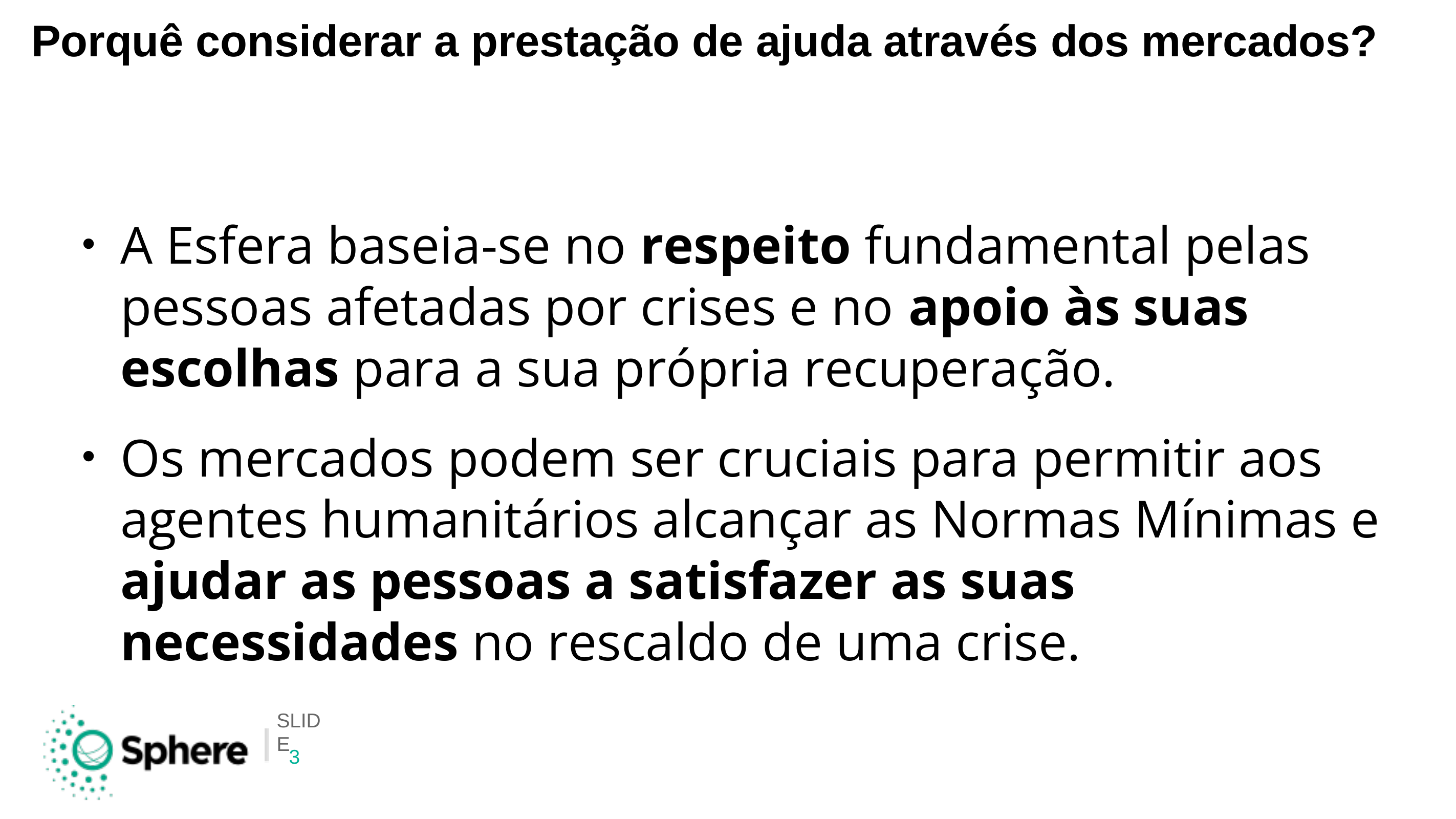

# Porquê considerar a prestação de ajuda através dos mercados?
A Esfera baseia-se no respeito fundamental pelas pessoas afetadas por crises e no apoio às suas escolhas para a sua própria recuperação.
Os mercados podem ser cruciais para permitir aos agentes humanitários alcançar as Normas Mínimas e ajudar as pessoas a satisfazer as suas necessidades no rescaldo de uma crise.
3